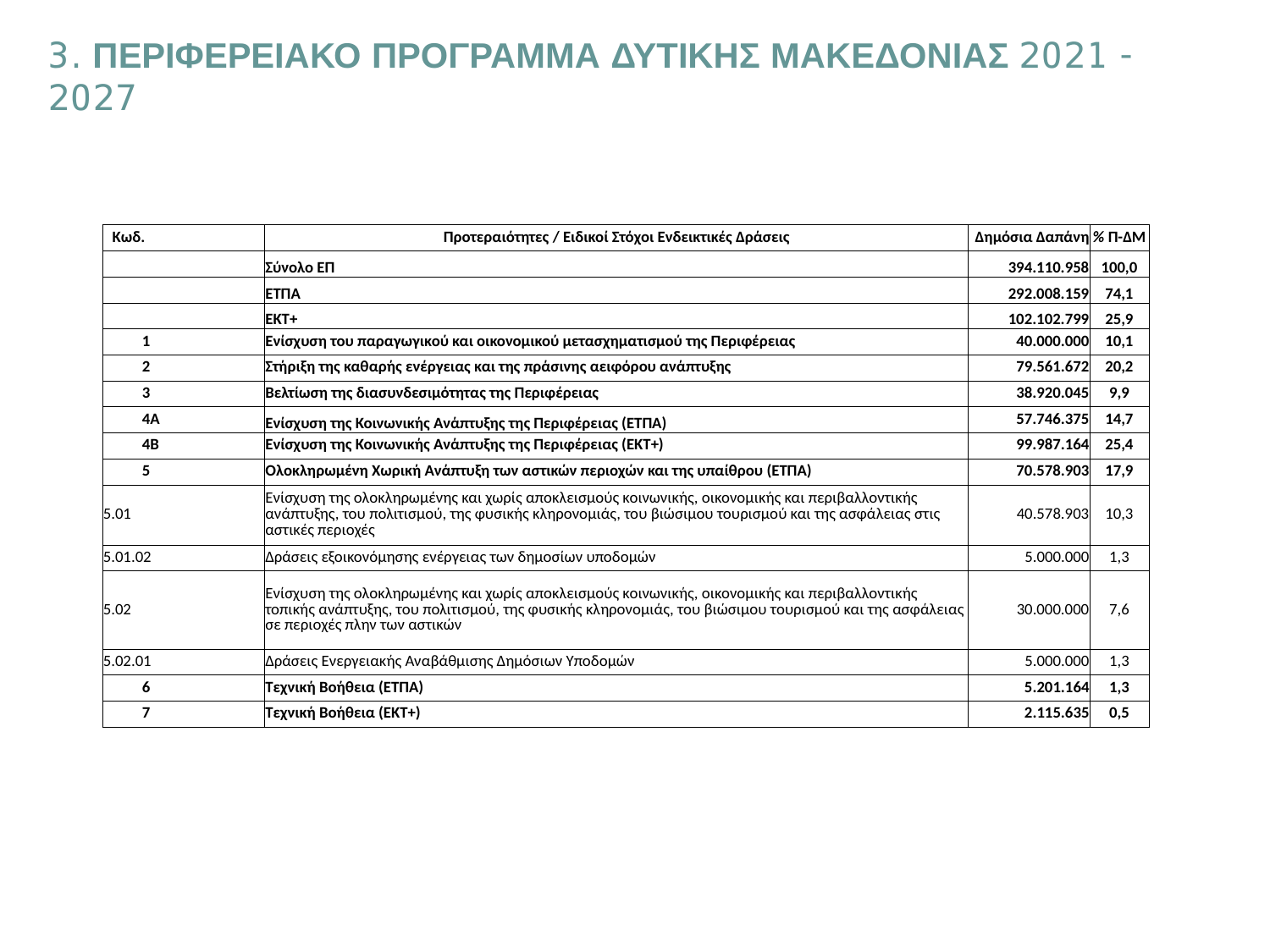

3. ΠΕΡΙΦΕΡΕΙΑΚΟ ΠΡΟΓΡΑΜΜΑ ΔΥΤΙΚΗΣ ΜΑΚΕΔΟΝΙΑΣ 2021 - 2027
| Κωδ. | Προτεραιότητες / Ειδικοί Στόχοι Ενδεικτικές Δράσεις | Δημόσια Δαπάνη | % Π-ΔΜ |
| --- | --- | --- | --- |
|  | Σύνολο ΕΠ | 394.110.958 | 100,0 |
|  | ΕΤΠΑ | 292.008.159 | 74,1 |
|  | ΕΚΤ+ | 102.102.799 | 25,9 |
| 1 | Ενίσχυση του παραγωγικού και οικονομικού μετασχηματισμού της Περιφέρειας | 40.000.000 | 10,1 |
| 2 | Στήριξη της καθαρής ενέργειας και της πράσινης αειφόρου ανάπτυξης | 79.561.672 | 20,2 |
| 3 | Βελτίωση της διασυνδεσιμότητας της Περιφέρειας | 38.920.045 | 9,9 |
| 4Α | Ενίσχυση της Κοινωνικής Ανάπτυξης της Περιφέρειας (ΕΤΠΑ) | 57.746.375 | 14,7 |
| 4Β | Ενίσχυση της Κοινωνικής Ανάπτυξης της Περιφέρειας (ΕΚΤ+) | 99.987.164 | 25,4 |
| 5 | Ολοκληρωμένη Χωρική Ανάπτυξη των αστικών περιοχών και της υπαίθρου (ΕΤΠΑ) | 70.578.903 | 17,9 |
| 5.01 | Ενίσχυση της ολοκληρωμένης και χωρίς αποκλεισμούς κοινωνικής, οικονομικής και περιβαλλοντικής ανάπτυξης, του πολιτισμού, της φυσικής κληρονομιάς, του βιώσιμου τουρισμού και της ασφάλειας στις αστικές περιοχές | 40.578.903 | 10,3 |
| 5.01.02 | Δράσεις εξοικονόμησης ενέργειας των δημοσίων υποδομών | 5.000.000 | 1,3 |
| 5.02 | Ενίσχυση της ολοκληρωμένης και χωρίς αποκλεισμούς κοινωνικής, οικονομικής και περιβαλλοντικής τοπικής ανάπτυξης, του πολιτισμού, της φυσικής κληρονομιάς, του βιώσιμου τουρισμού και της ασφάλειας σε περιοχές πλην των αστικών | 30.000.000 | 7,6 |
| 5.02.01 | Δράσεις Ενεργειακής Αναβάθμισης Δημόσιων Υποδομών | 5.000.000 | 1,3 |
| 6 | Τεχνική Βοήθεια (ΕΤΠΑ) | 5.201.164 | 1,3 |
| 7 | Τεχνική Βοήθεια (ΕΚΤ+) | 2.115.635 | 0,5 |